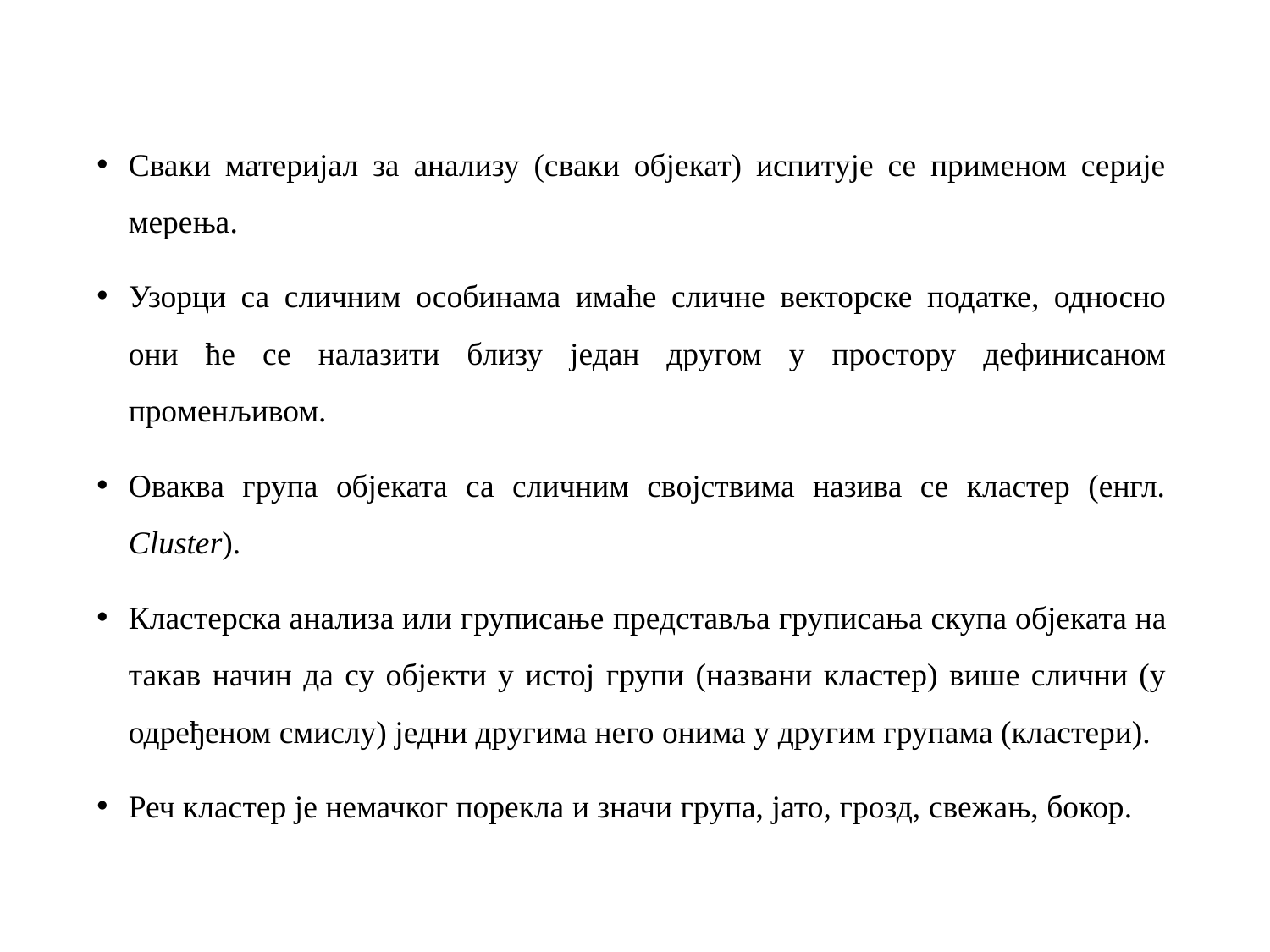

Сваки материјал за анализу (сваки објекат) испитује се применом серије мерења.
Узорци са сличним особинама имаће сличне векторске податке, односно они ће се налазити близу један другом у простору дефинисаном прoменљивом.
Оваква група објеката са сличним својствима назива се кластер (енгл. Cluster).
Кластерска анализа или груписање представља груписања скупа објеката на такав начин да су објекти у истој групи (названи кластер) више слични (у одређеном смислу) једни другима него онима у другим групама (кластери).
Реч кластер је немачког порекла и значи група, јато, грозд, свежањ, бокор.